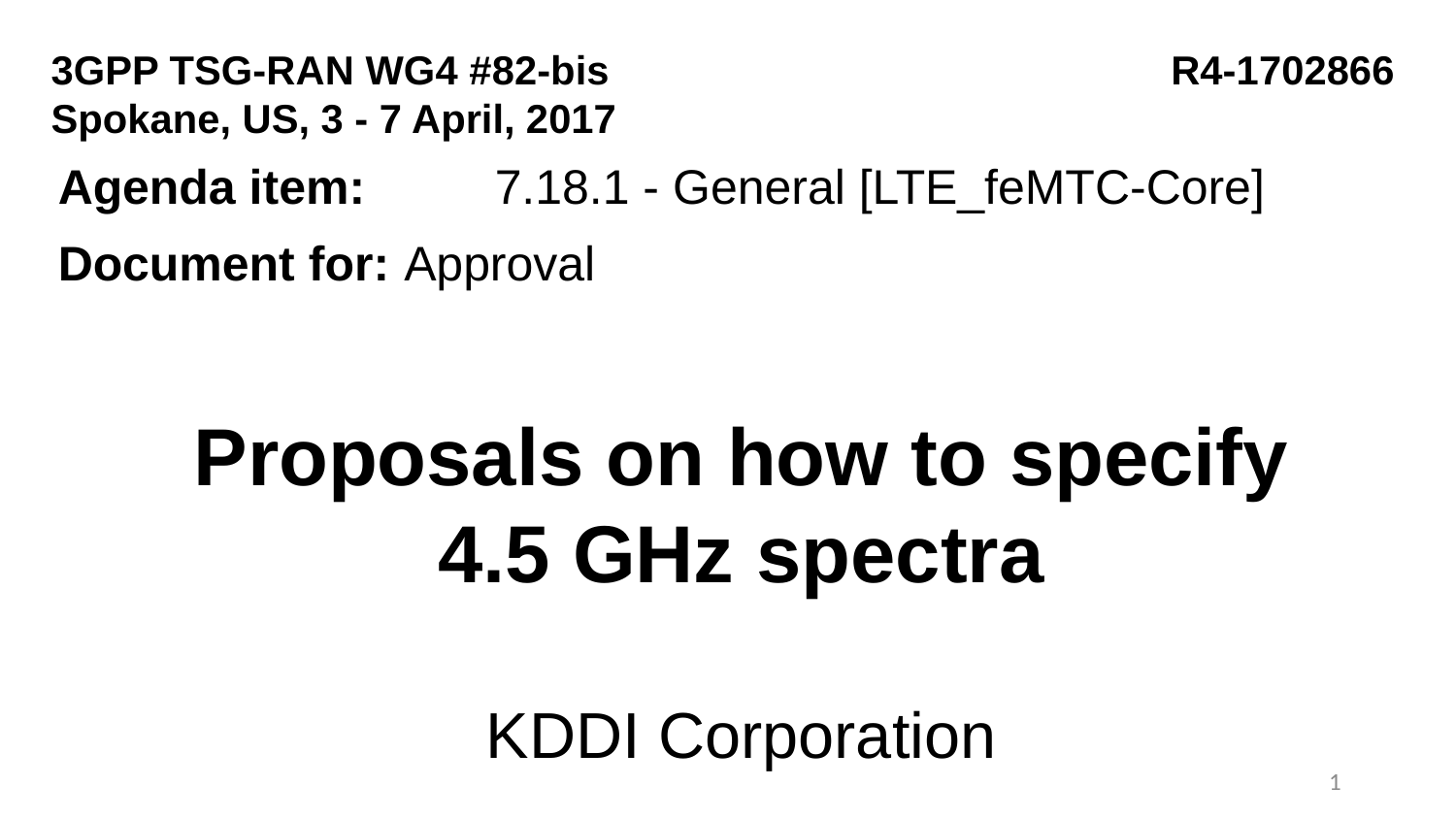

3GPP TSG-RAN WG4 #82-bis			         R4-1702866
Spokane, US, 3 - 7 April, 2017
Agenda item:	7.18.1 - General [LTE_feMTC-Core]
Document for:	Approval

Proposals on how to specify
4.5 GHz spectra

KDDI Corporation
1